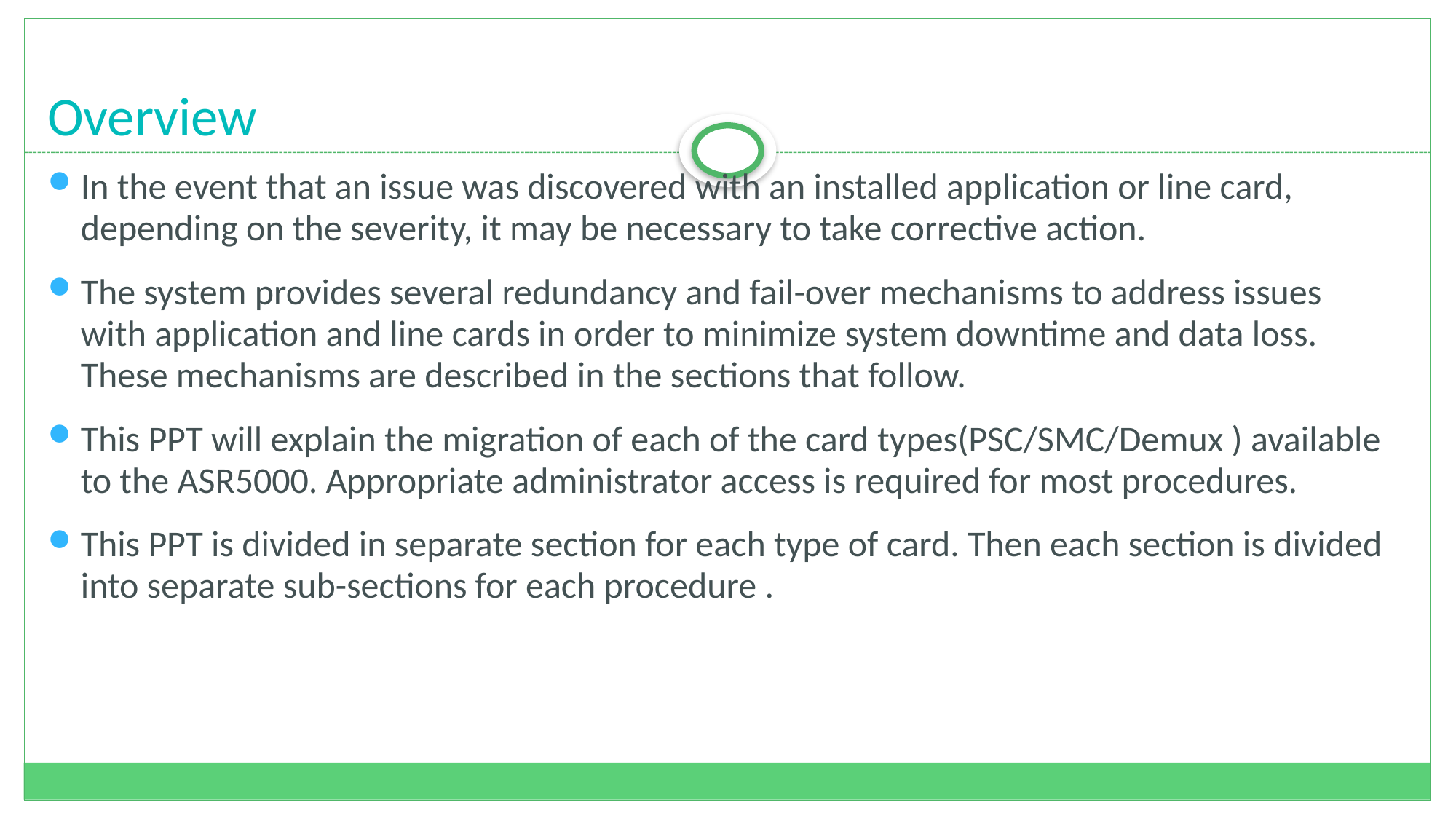

# Overview
In the event that an issue was discovered with an installed application or line card, depending on the severity, it may be necessary to take corrective action.
The system provides several redundancy and fail-over mechanisms to address issues with application and line cards in order to minimize system downtime and data loss. These mechanisms are described in the sections that follow.
This PPT will explain the migration of each of the card types(PSC/SMC/Demux ) available to the ASR5000. Appropriate administrator access is required for most procedures.
This PPT is divided in separate section for each type of card. Then each section is divided into separate sub-sections for each procedure .